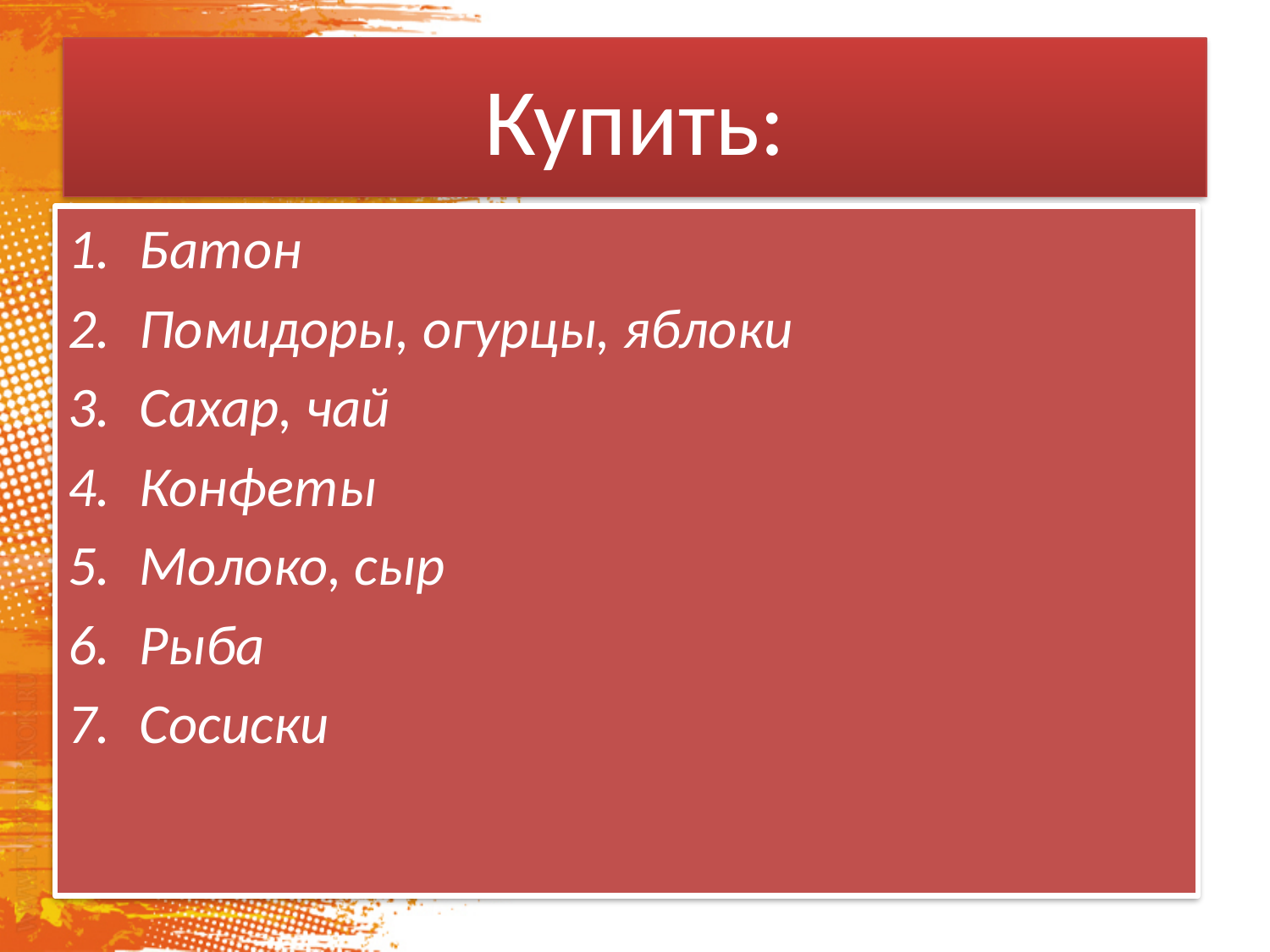

# Купить:
Батон
Помидоры, огурцы, яблоки
Сахар, чай
Конфеты
Молоко, сыр
Рыба
Сосиски